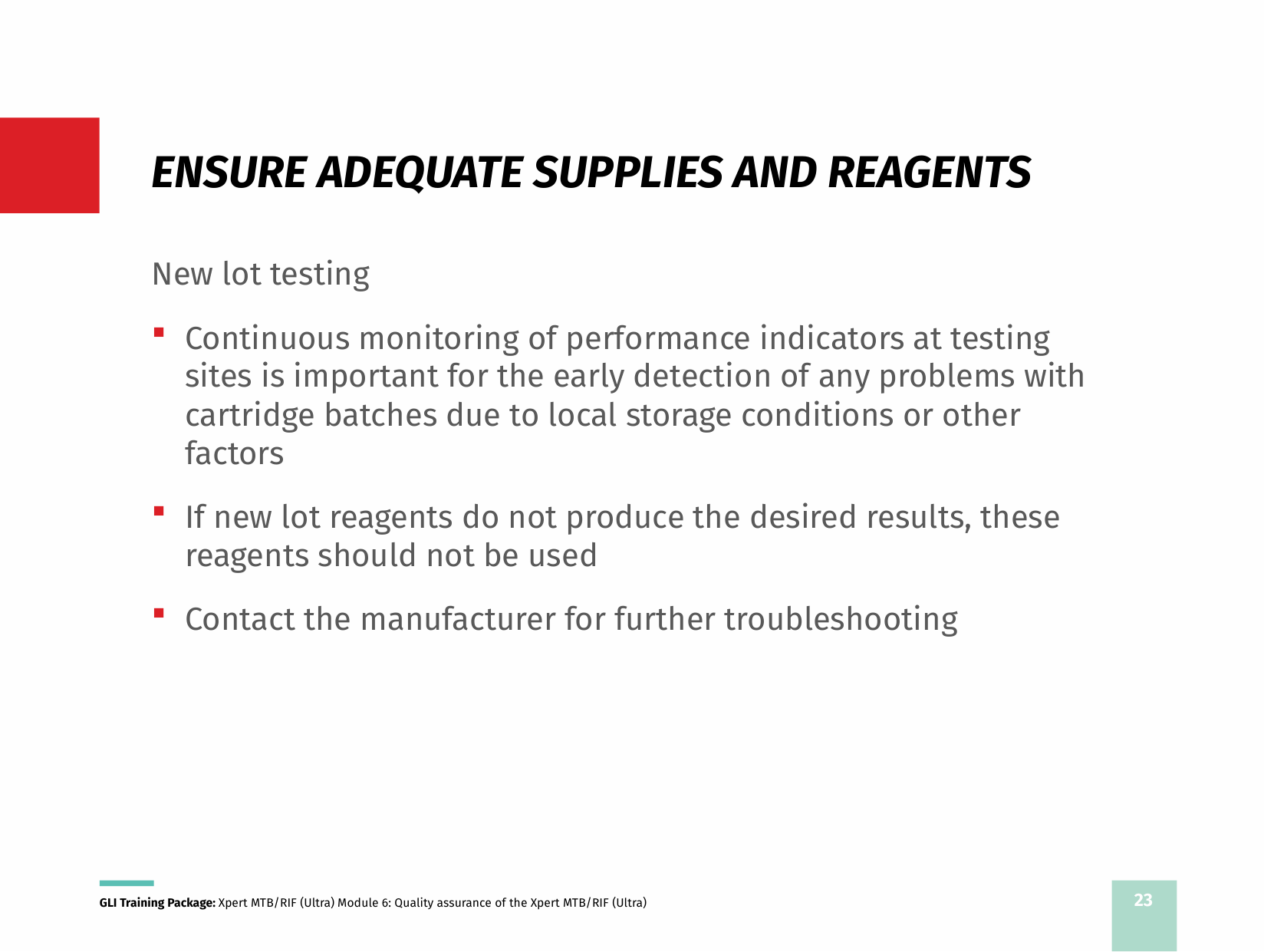

# ENSURE ADEQUATE SUPPLIES AND REAGENTS
New lot testing
Continuous monitoring of performance indicators at testing sites is important for the early detection of any problems with cartridge batches due to local storage conditions or other factors
If new lot reagents do not produce the desired results, these reagents should not be used
Contact the manufacturer for further troubleshooting